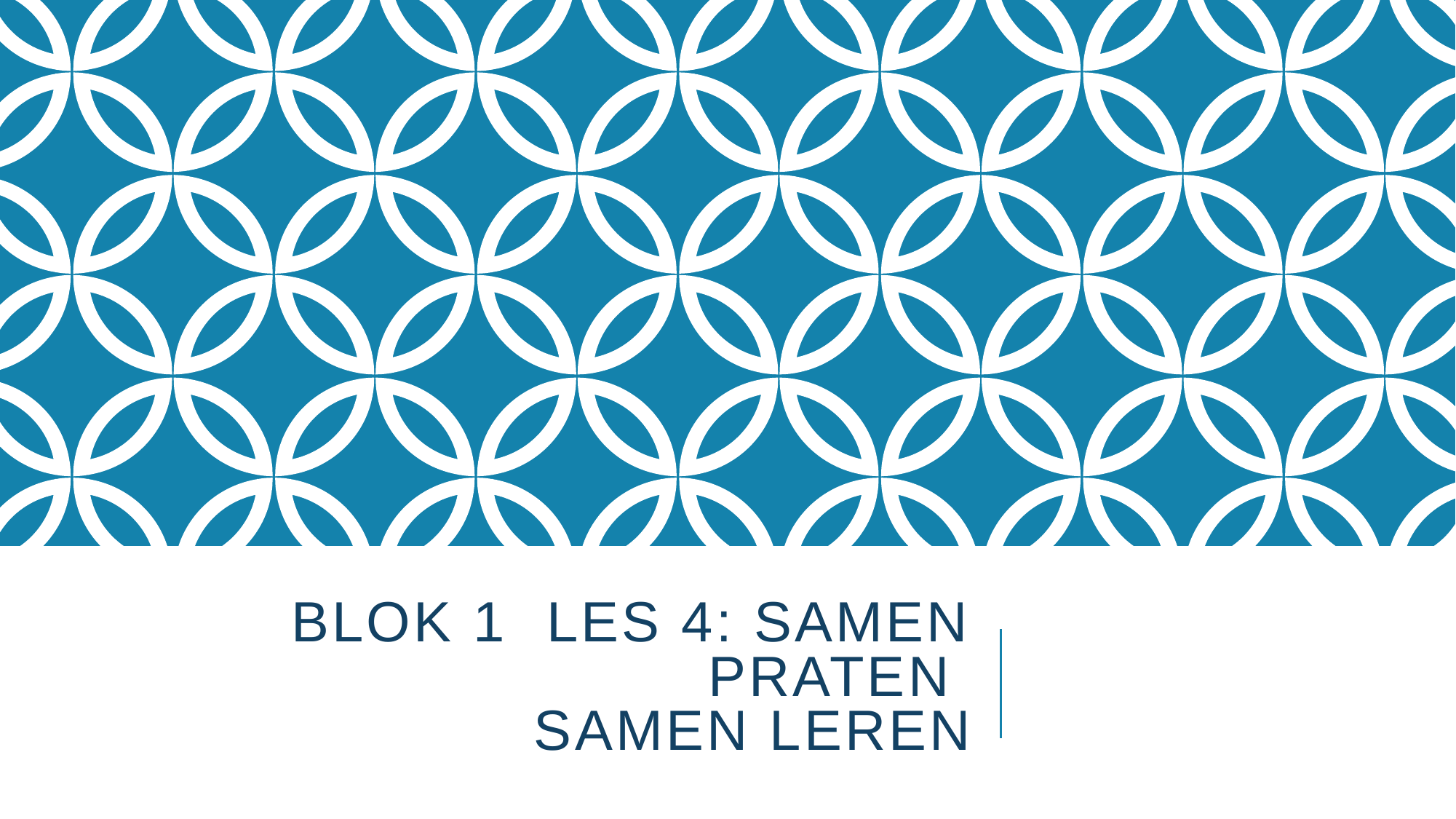

# blok 1	les 4: samen praten samen leren